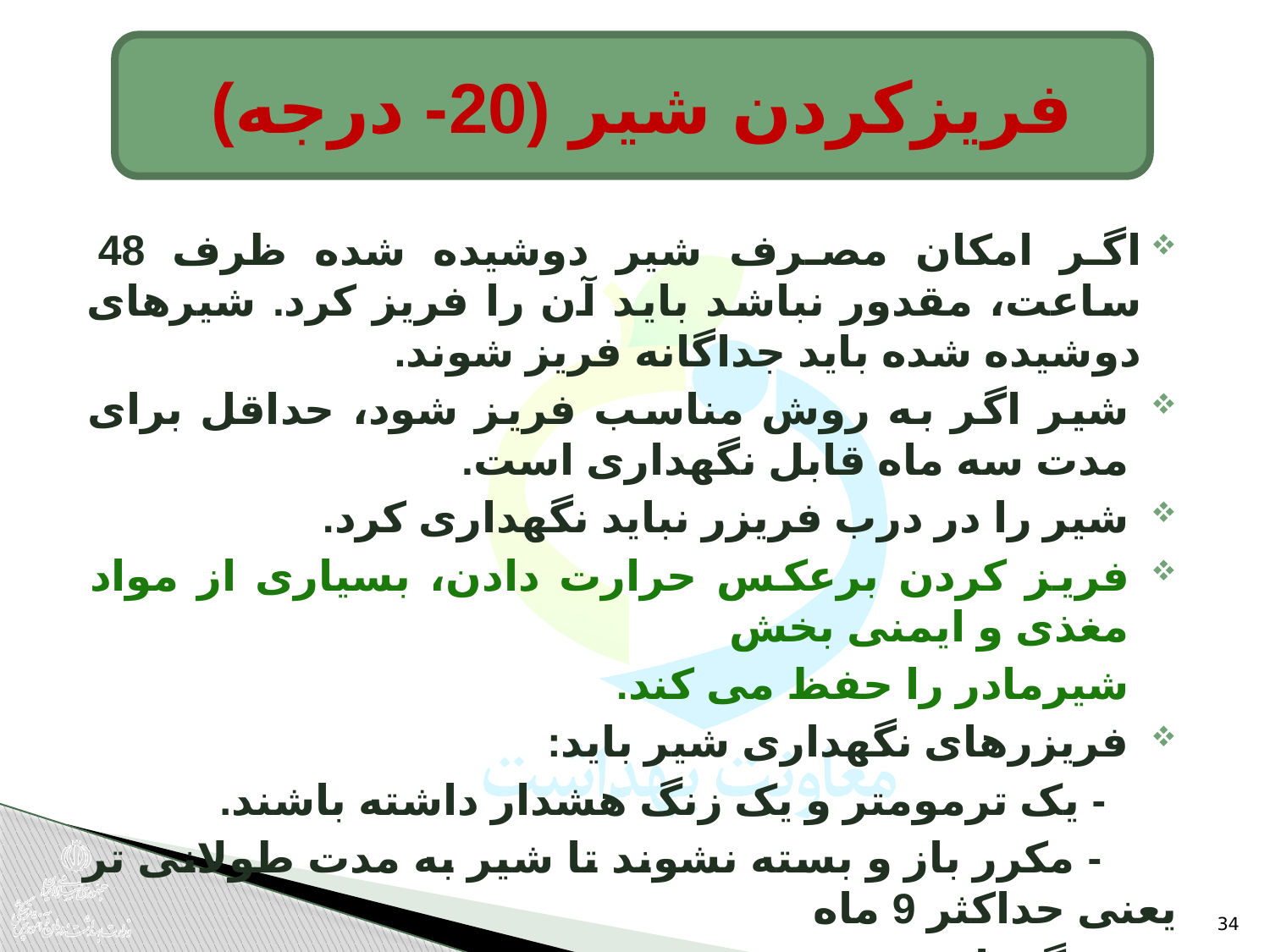

فریزکردن شیر (20- درجه)

اگر امکان مصرف شیر دوشیده شده ظرف 48 ساعت، مقدور نباشد باید آن را فریز کرد. شیرهای دوشیده شده باید جداگانه فریز شوند.
شیر اگر به روش مناسب فریز شود، حداقل برای مدت سه ماه قابل نگهداری است.
شیر را در درب فریزر نباید نگهداری کرد.
فریز کردن برعکس حرارت دادن، بسیاری از مواد مغذی و ایمنی بخش
    شیرمادر را حفظ می کند.
فریزرهای نگهداری شیر باید:
      - یک ترمومتر و یک زنگ هشدار داشته باشند.
      - مکرر باز و بسته نشوند تا شیر به مدت طولانی تر یعنی حداکثر 9 ماه
        نگهداری شود.

34